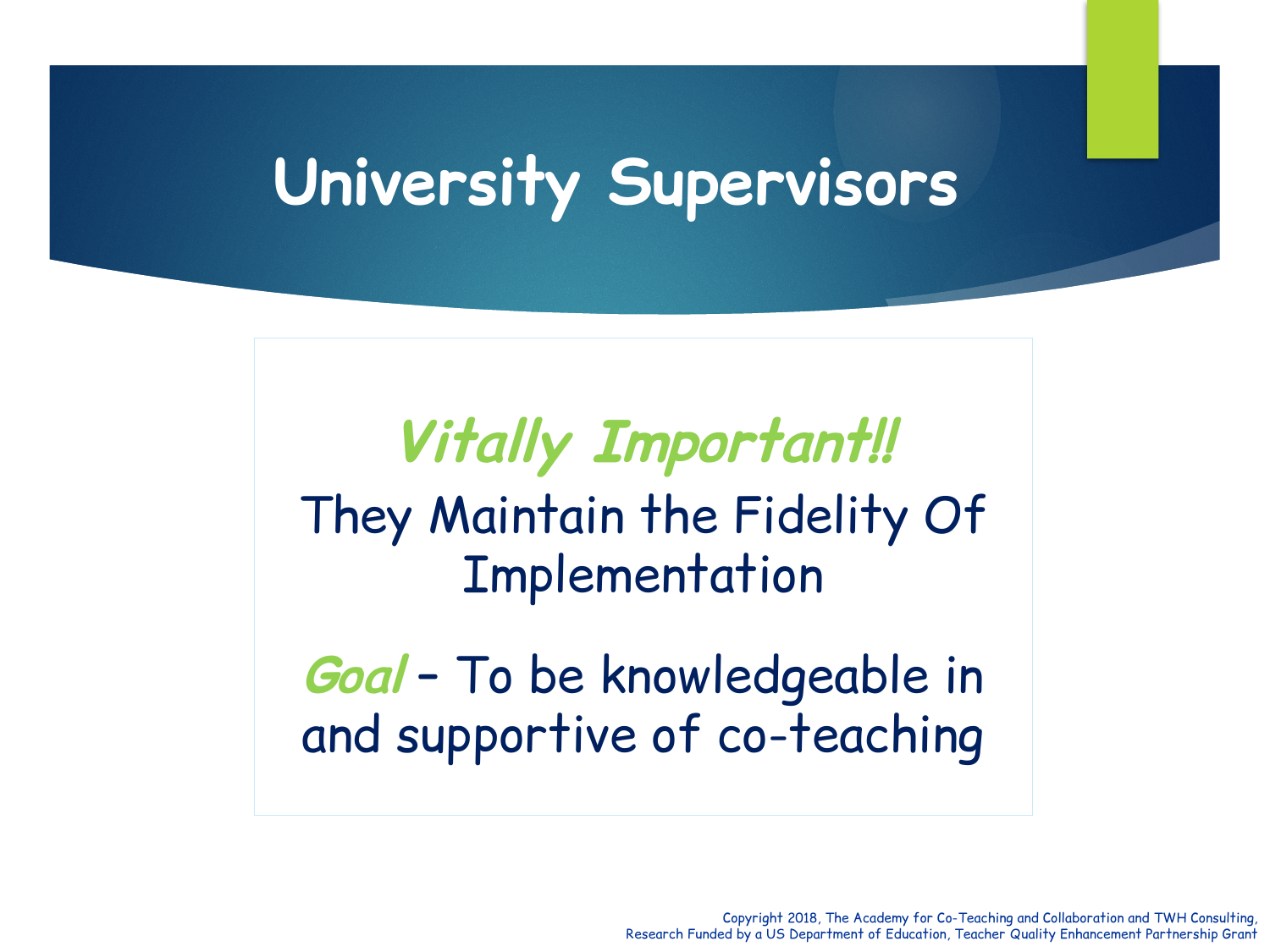

# University Supervisors

Vitally Important!!
They Maintain the Fidelity Of Implementation

Goal – To be knowledgeable in and supportive of co-teaching
Copyright 2018, The Academy for Co-Teaching and Collaboration and TWH Consulting,
Research Funded by a US Department of Education, Teacher Quality Enhancement Partnership Grant